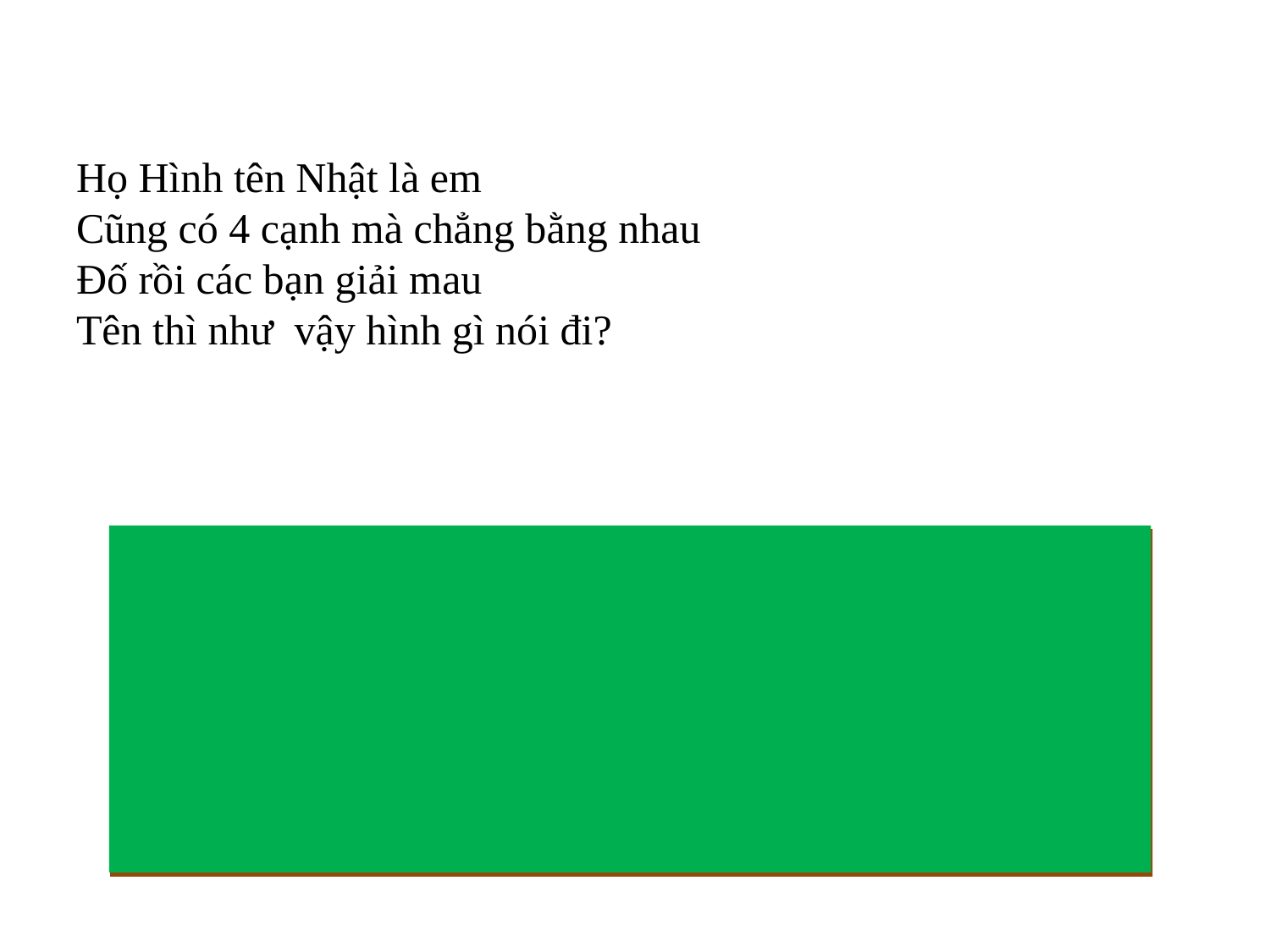

# Họ Hình tên Nhật là em Cũng có 4 cạnh mà chẳng bằng nhau Đố rồi các bạn giải mau Tên thì như  vậy hình gì nói đi?